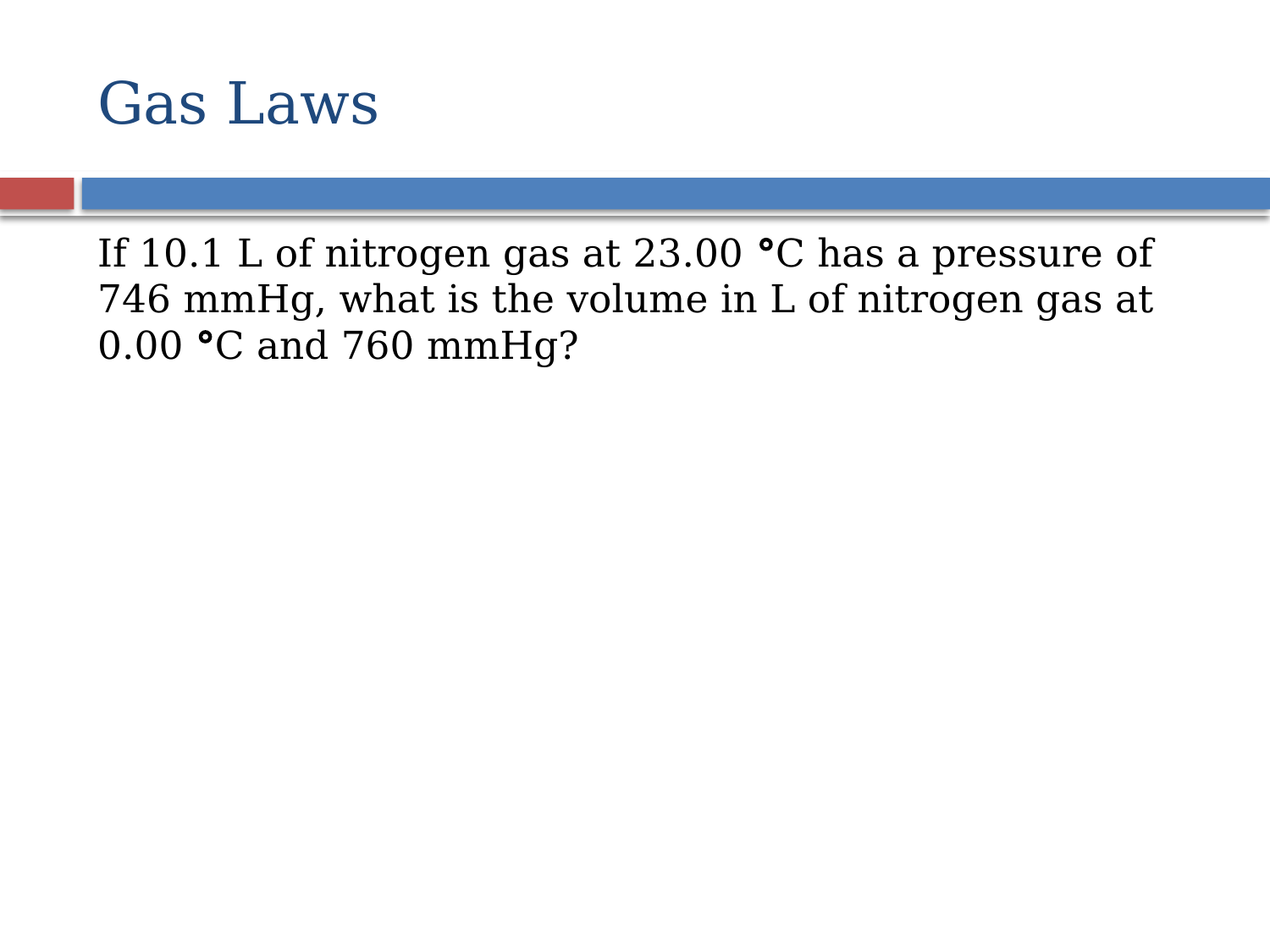

# Gas Laws
If 10.1 L of nitrogen gas at 23.00 °C has a pressure of 746 mmHg, what is the volume in L of nitrogen gas at 0.00 °C and 760 mmHg?